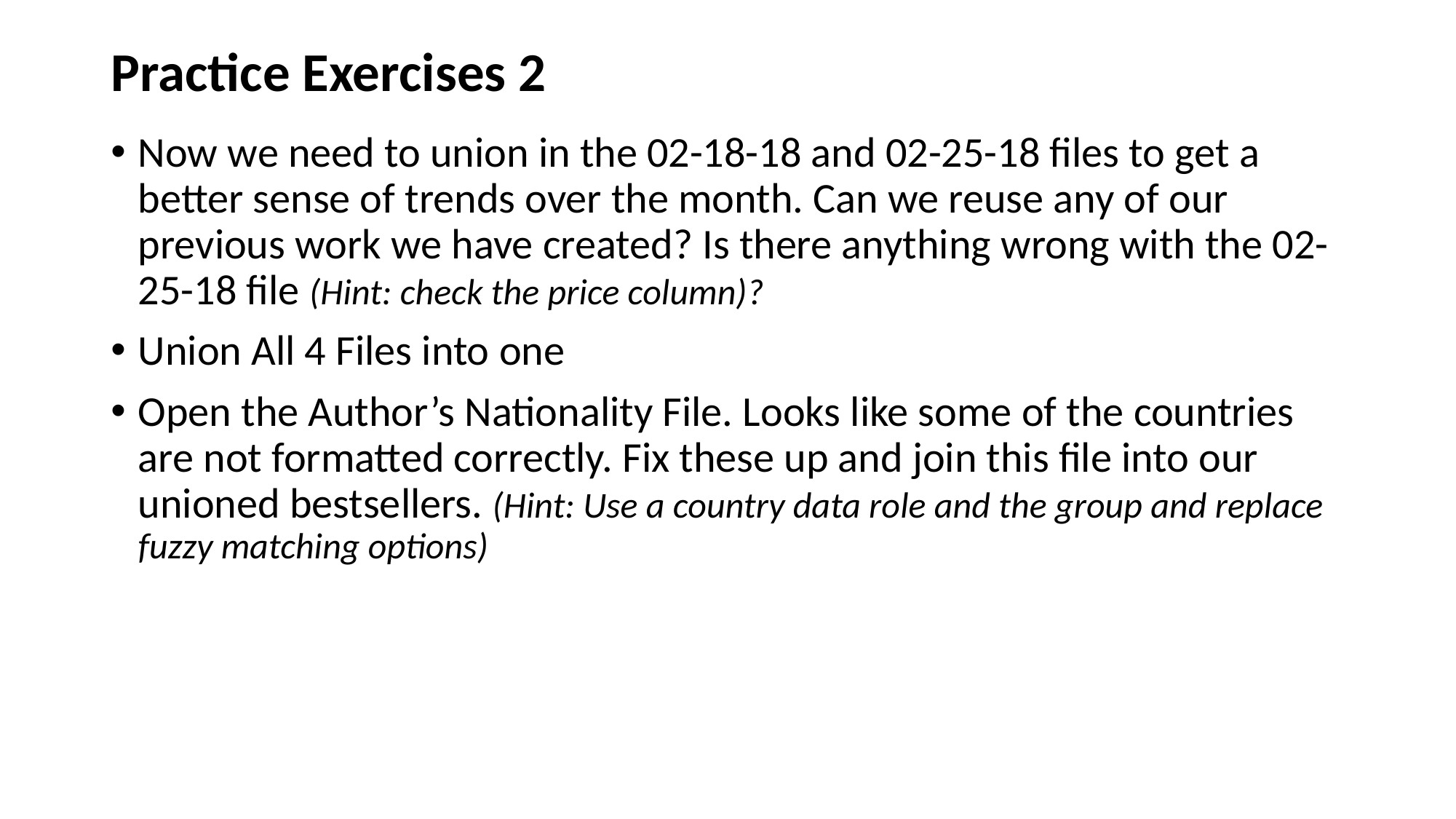

Practice Exercises 2
Now we need to union in the 02-18-18 and 02-25-18 files to get a better sense of trends over the month. Can we reuse any of our previous work we have created? Is there anything wrong with the 02-25-18 file (Hint: check the price column)?
Union All 4 Files into one
Open the Author’s Nationality File. Looks like some of the countries are not formatted correctly. Fix these up and join this file into our unioned bestsellers. (Hint: Use a country data role and the group and replace fuzzy matching options)